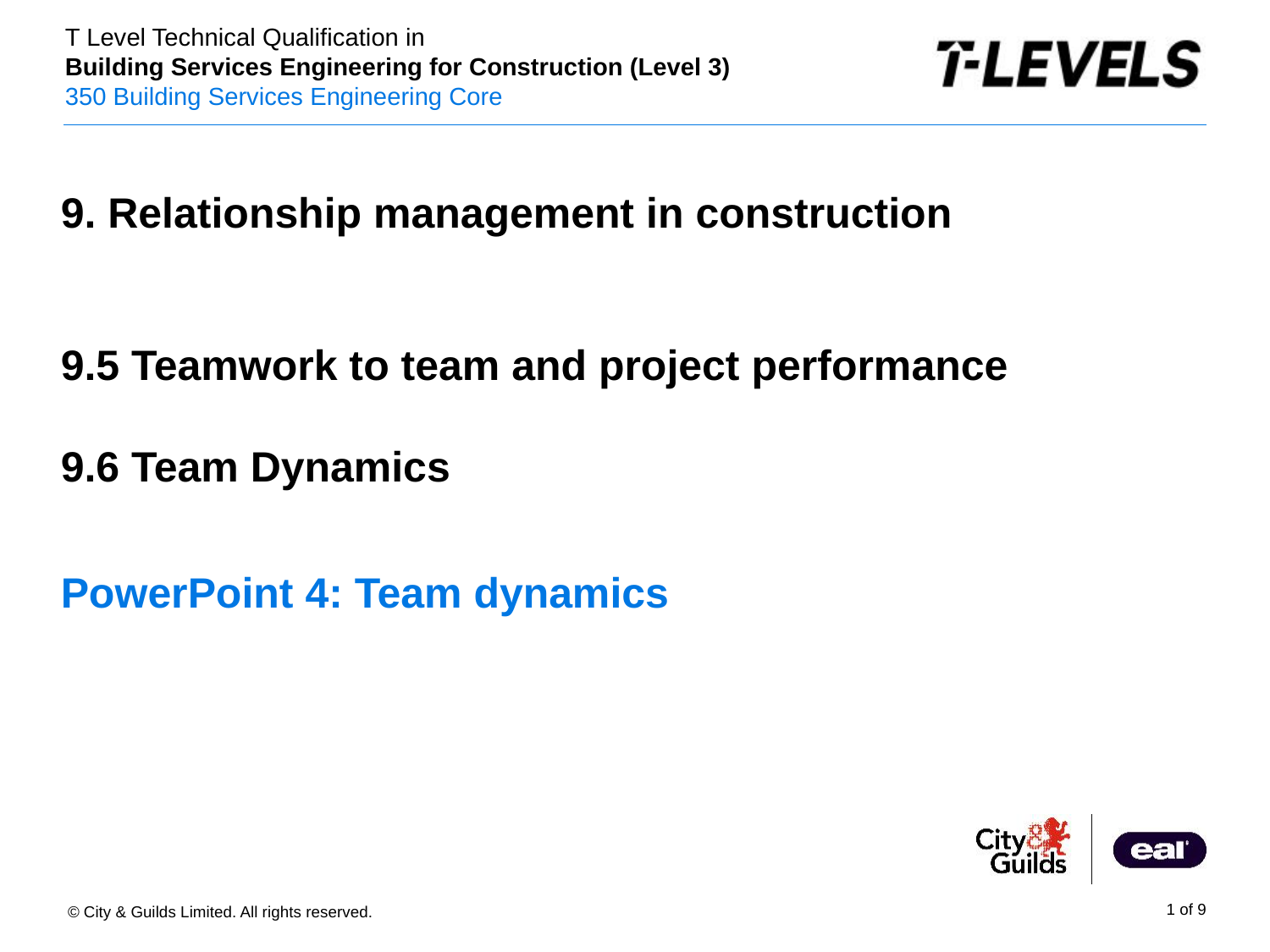

9. Relationship management in construction

9.5 Teamwork to team and project performance

9.6 Team Dynamics

PowerPoint presentation
# PowerPoint 4: Team dynamics